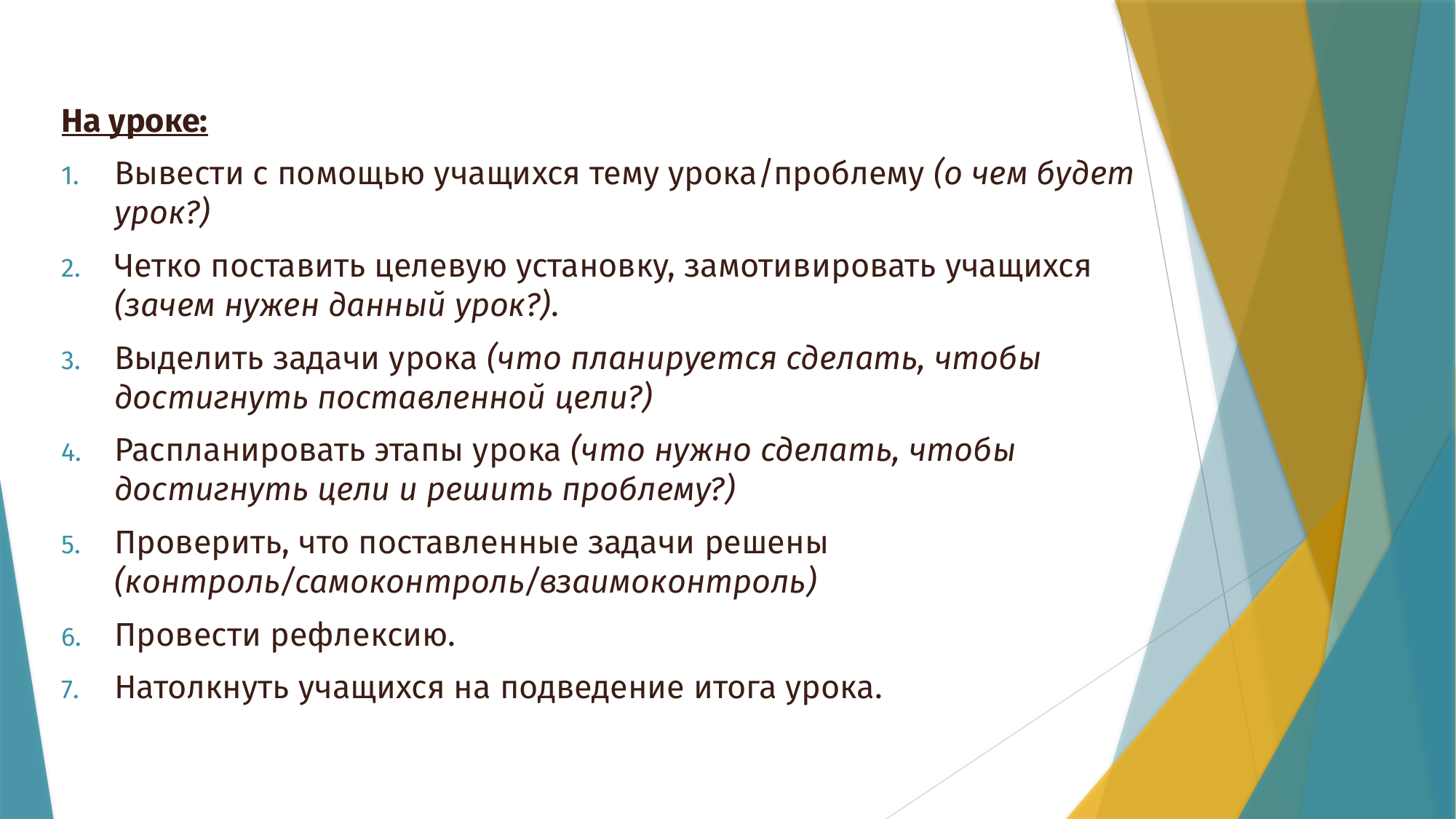

На уроке:
Вывести с помощью учащихся тему урока/проблему (о чем будет урок?)
Четко поставить целевую установку, замотивировать учащихся (зачем нужен данный урок?).
Выделить задачи урока (что планируется сделать, чтобы достигнуть поставленной цели?)
Распланировать этапы урока (что нужно сделать, чтобы достигнуть цели и решить проблему?)
Проверить, что поставленные задачи решены (контроль/самоконтроль/взаимоконтроль)
Провести рефлексию.
Натолкнуть учащихся на подведение итога урока.